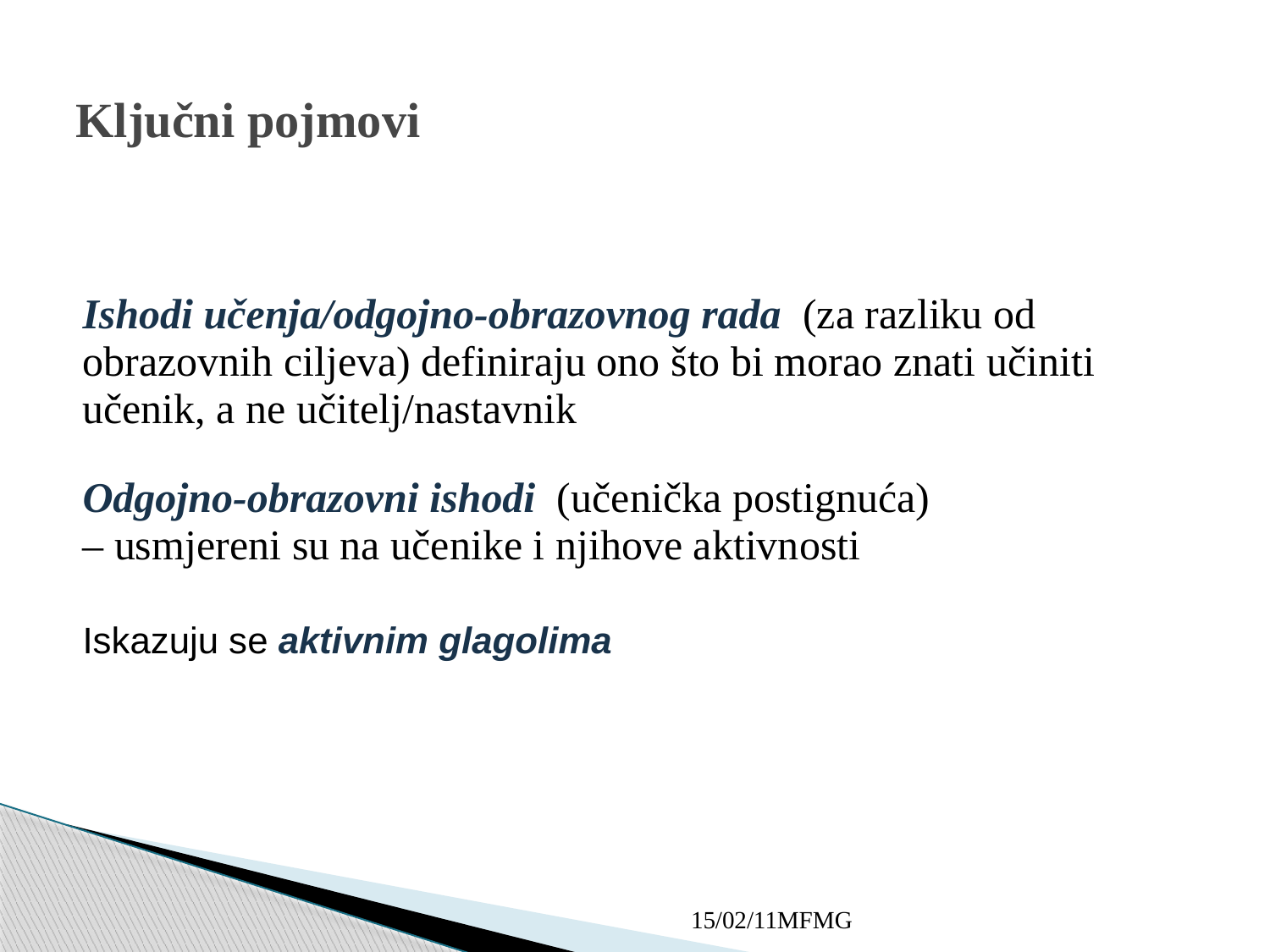

Ključni pojmovi

Ishodi učenja/odgojno-obrazovnog rada  (za razliku od
obrazovnih ciljeva) definiraju ono što bi morao znati učiniti
učenik, a ne učitelj/nastavnik
Odgojno-obrazovni ishodi  (učenička postignuća)
– usmjereni su na učenike i njihove aktivnosti

Iskazuju se aktivnim glagolima

15/02/11MFMG